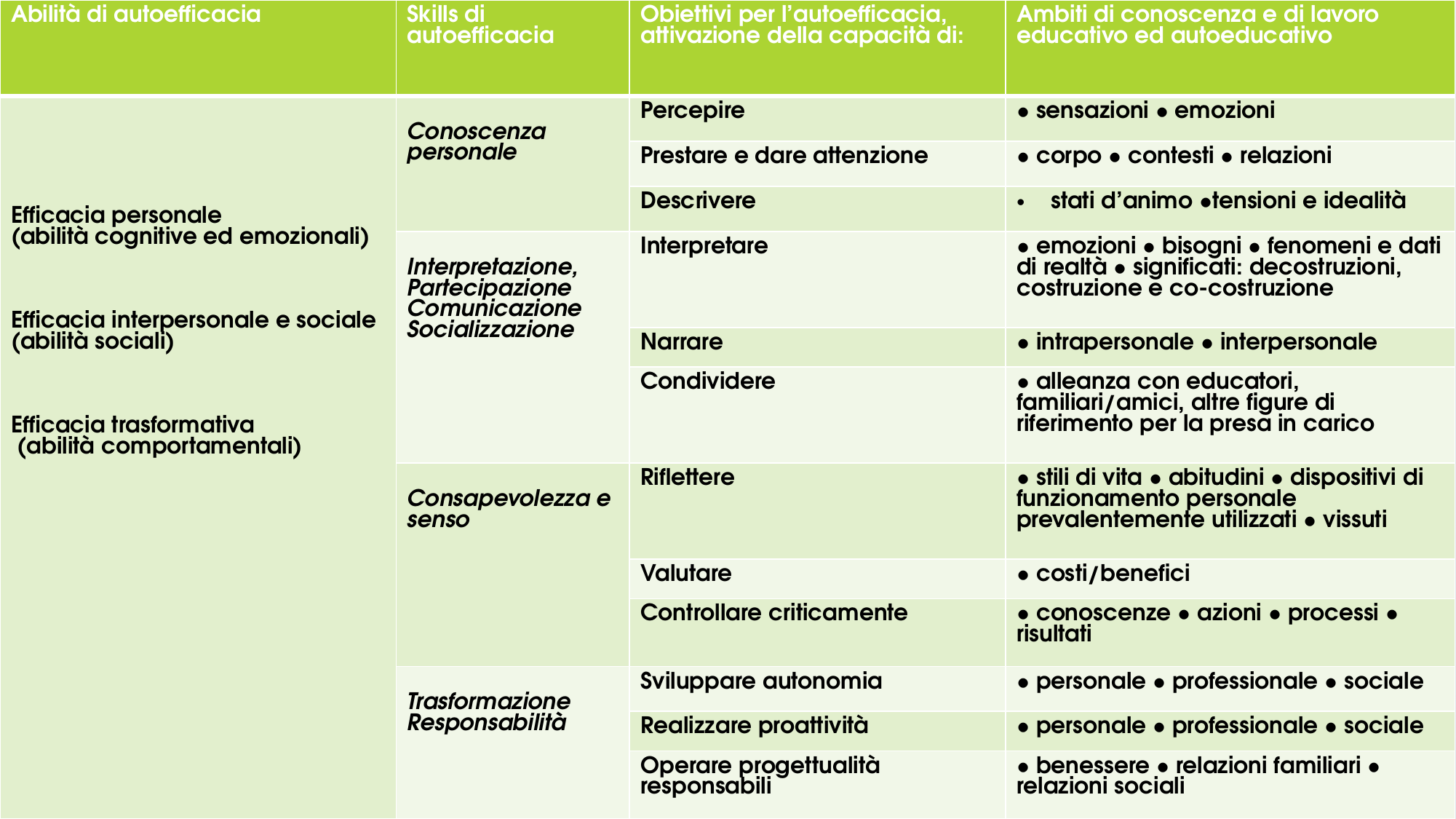

| Abilità di autoefficacia | Skills di autoefficacia | Obiettivi per l’autoefficacia, attivazione della capacità di: | Ambiti di conoscenza e di lavoro educativo ed autoeducativo |
| --- | --- | --- | --- |
| Efficacia personale (abilità cognitive ed emozionali) Efficacia interpersonale e sociale (abilità sociali) Efficacia trasformativa (abilità comportamentali) | Conoscenza personale | Percepire | • sensazioni • emozioni |
|  |  | Prestare e dare attenzione | • corpo • contesti • relazioni |
|  |  | Descrivere | stati d’animo •tensioni e idealità |
|  | Interpretazione, Partecipazione Comunicazione Socializzazione | Interpretare | • emozioni • bisogni • fenomeni e dati di realtà • significati: decostruzioni, costruzione e co-costruzione |
|  |  | Narrare | • intrapersonale • interpersonale |
|  |  | Condividere | • alleanza con educatori, familiari/amici, altre figure di riferimento per la presa in carico |
|  | Consapevolezza e senso | Riflettere | • stili di vita • abitudini • dispositivi di funzionamento personale prevalentemente utilizzati • vissuti |
|  |  | Valutare | • costi/benefici |
|  |  | Controllare criticamente | • conoscenze • azioni • processi • risultati |
|  | Trasformazione Responsabilità | Sviluppare autonomia | • personale • professionale • sociale |
|  |  | Realizzare proattività | • personale • professionale • sociale |
|  |  | Operare progettualità responsabili | • benessere • relazioni familiari • relazioni sociali |